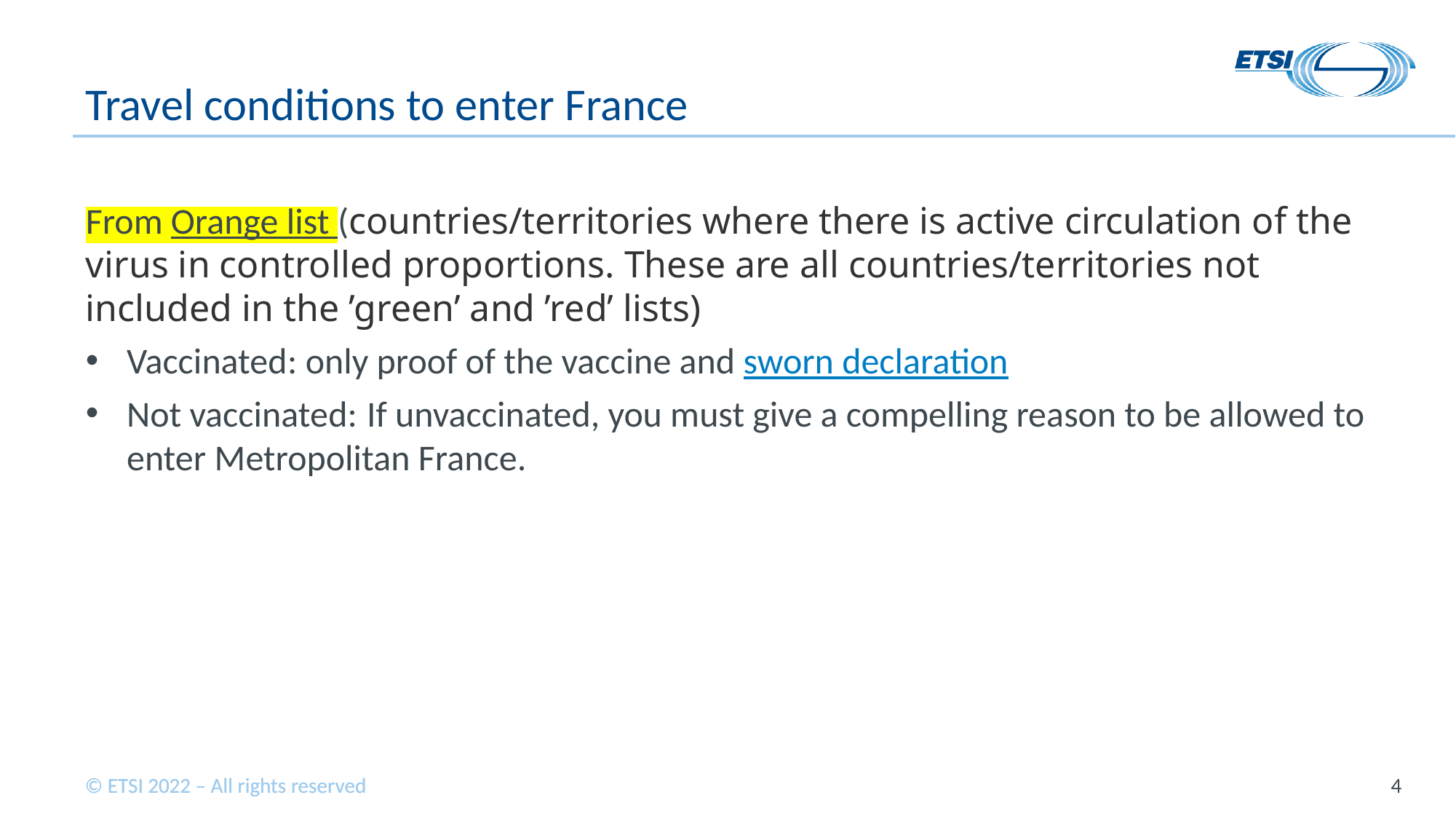

# Travel conditions to enter France
From Orange list (countries/territories where there is active circulation of the virus in controlled proportions. These are all countries/territories not included in the ’green’ and ’red’ lists)
Vaccinated: only proof of the vaccine and sworn declaration
Not vaccinated: If unvaccinated, you must give a compelling reason to be allowed to enter Metropolitan France.